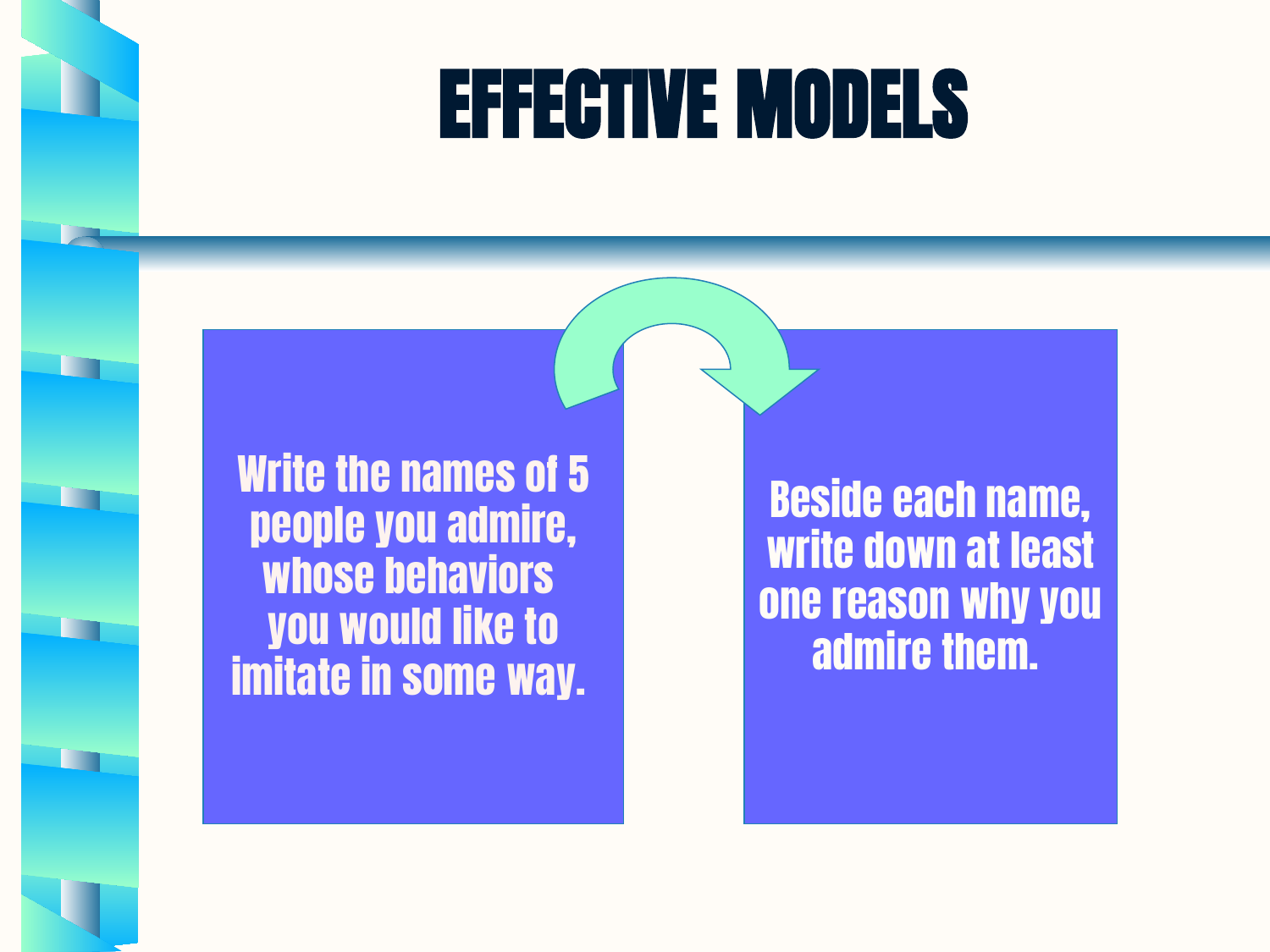

# Effective Models

Write the names of 5 people you admire, whose behaviors
you would like to imitate in some way.
Beside each name, write down at least one reason why you admire them.